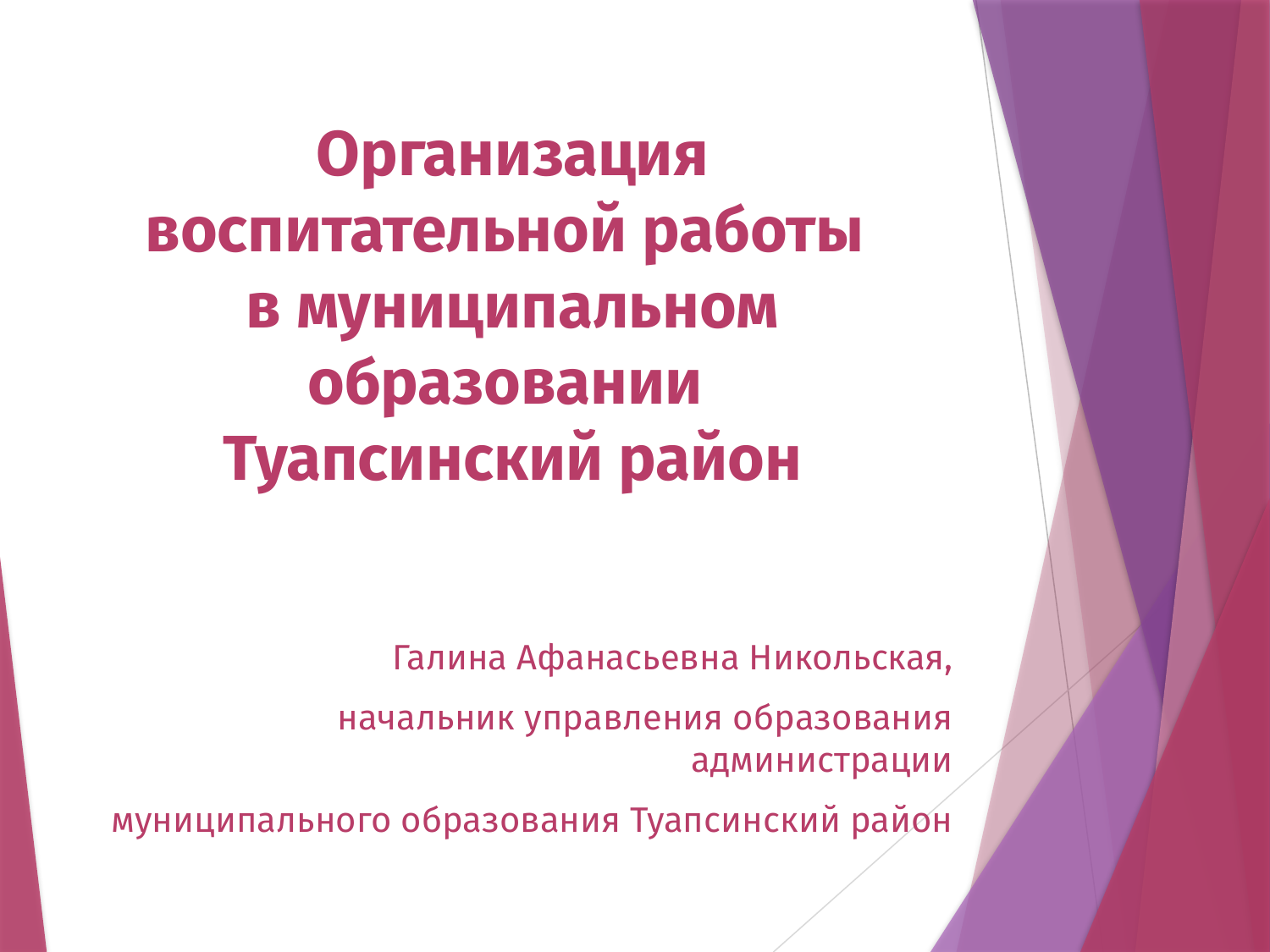

# Организация воспитательной работы в муниципальном образовании Туапсинский район
Галина Афанасьевна Никольская,
начальник управления образования администрации
муниципального образования Туапсинский район